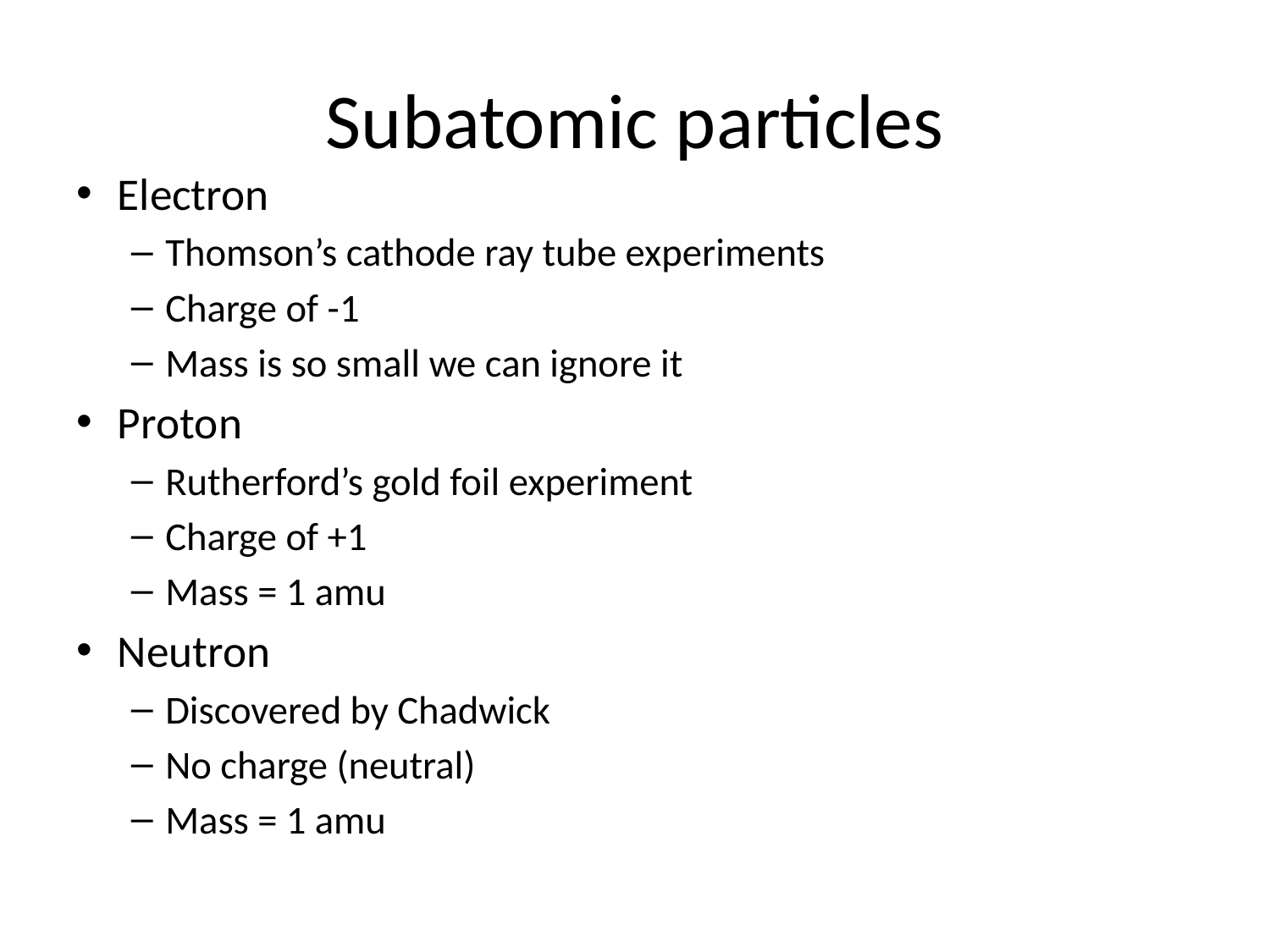

# Subatomic particles
Electron
Thomson’s cathode ray tube experiments
Charge of -1
Mass is so small we can ignore it
Proton
Rutherford’s gold foil experiment
Charge of +1
Mass = 1 amu
Neutron
Discovered by Chadwick
No charge (neutral)
Mass = 1 amu